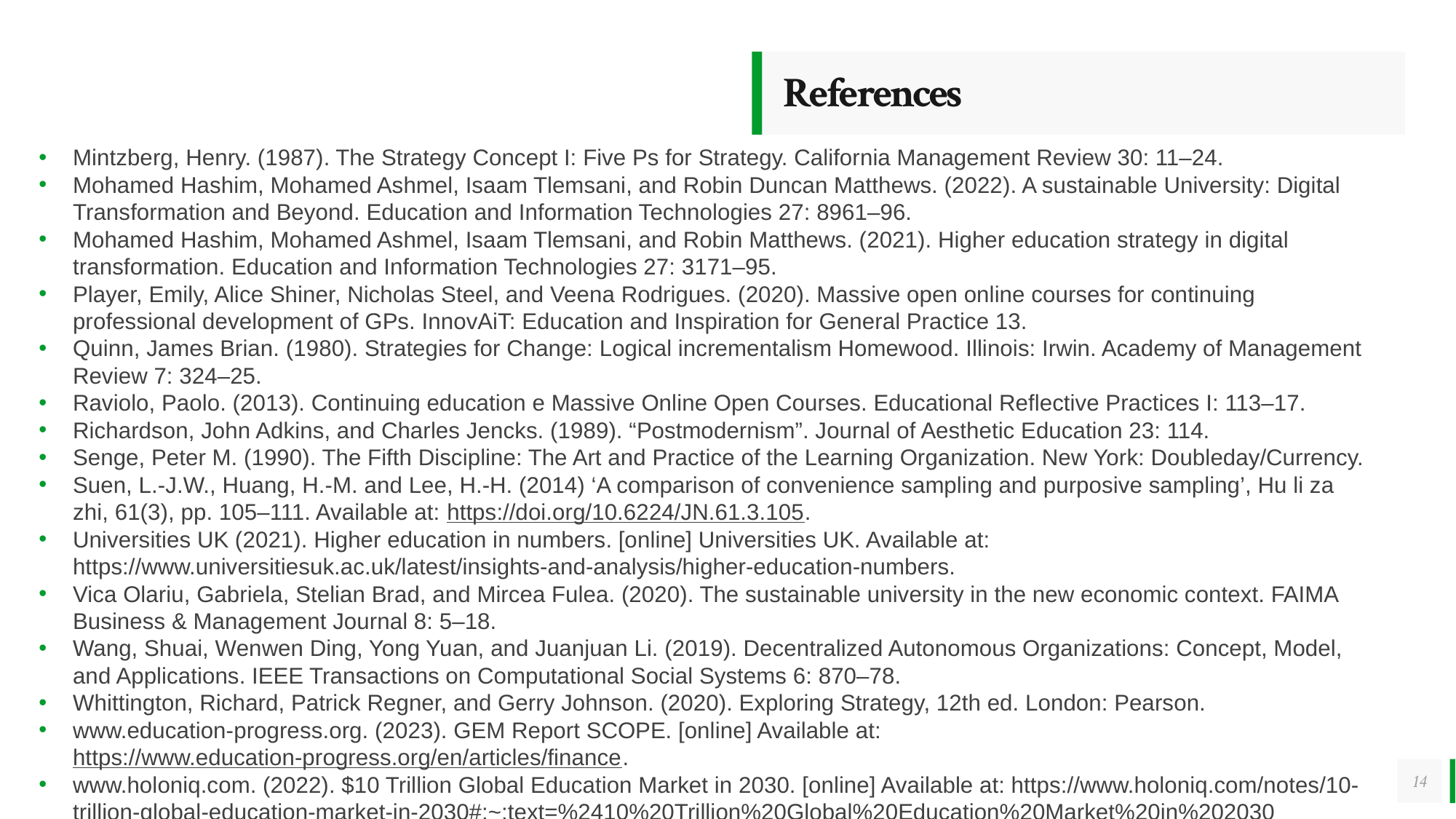

# References
Mintzberg, Henry. (1987). The Strategy Concept I: Five Ps for Strategy. California Management Review 30: 11–24.
Mohamed Hashim, Mohamed Ashmel, Isaam Tlemsani, and Robin Duncan Matthews. (2022). A sustainable University: Digital Transformation and Beyond. Education and Information Technologies 27: 8961–96.
Mohamed Hashim, Mohamed Ashmel, Isaam Tlemsani, and Robin Matthews. (2021). Higher education strategy in digital transformation. Education and Information Technologies 27: 3171–95.
Player, Emily, Alice Shiner, Nicholas Steel, and Veena Rodrigues. (2020). Massive open online courses for continuing professional development of GPs. InnovAiT: Education and Inspiration for General Practice 13.
Quinn, James Brian. (1980). Strategies for Change: Logical incrementalism Homewood. Illinois: Irwin. Academy of Management Review 7: 324–25.
Raviolo, Paolo. (2013). Continuing education e Massive Online Open Courses. Educational Reflective Practices I: 113–17.
Richardson, John Adkins, and Charles Jencks. (1989). “Postmodernism”. Journal of Aesthetic Education 23: 114.
Senge, Peter M. (1990). The Fifth Discipline: The Art and Practice of the Learning Organization. New York: Doubleday/Currency.
Suen, L.-J.W., Huang, H.-M. and Lee, H.-H. (2014) ‘A comparison of convenience sampling and purposive sampling’, Hu li za zhi, 61(3), pp. 105–111. Available at: https://doi.org/10.6224/JN.61.3.105.
Universities UK (2021). Higher education in numbers. [online] Universities UK. Available at: https://www.universitiesuk.ac.uk/latest/insights-and-analysis/higher-education-numbers.
Vica Olariu, Gabriela, Stelian Brad, and Mircea Fulea. (2020). The sustainable university in the new economic context. FAIMA Business & Management Journal 8: 5–18.
Wang, Shuai, Wenwen Ding, Yong Yuan, and Juanjuan Li. (2019). Decentralized Autonomous Organizations: Concept, Model, and Applications. IEEE Transactions on Computational Social Systems 6: 870–78.
Whittington, Richard, Patrick Regner, and Gerry Johnson. (2020). Exploring Strategy, 12th ed. London: Pearson.
www.education-progress.org. (2023). GEM Report SCOPE. [online] Available at: https://www.education-progress.org/en/articles/finance.
www.holoniq.com. (2022). $10 Trillion Global Education Market in 2030. [online] Available at: https://www.holoniq.com/notes/10-trillion-global-education-market-in-2030#:~:text=%2410%20Trillion%20Global%20Education%20Market%20in%202030 [Accessed 14 May 2023].

14